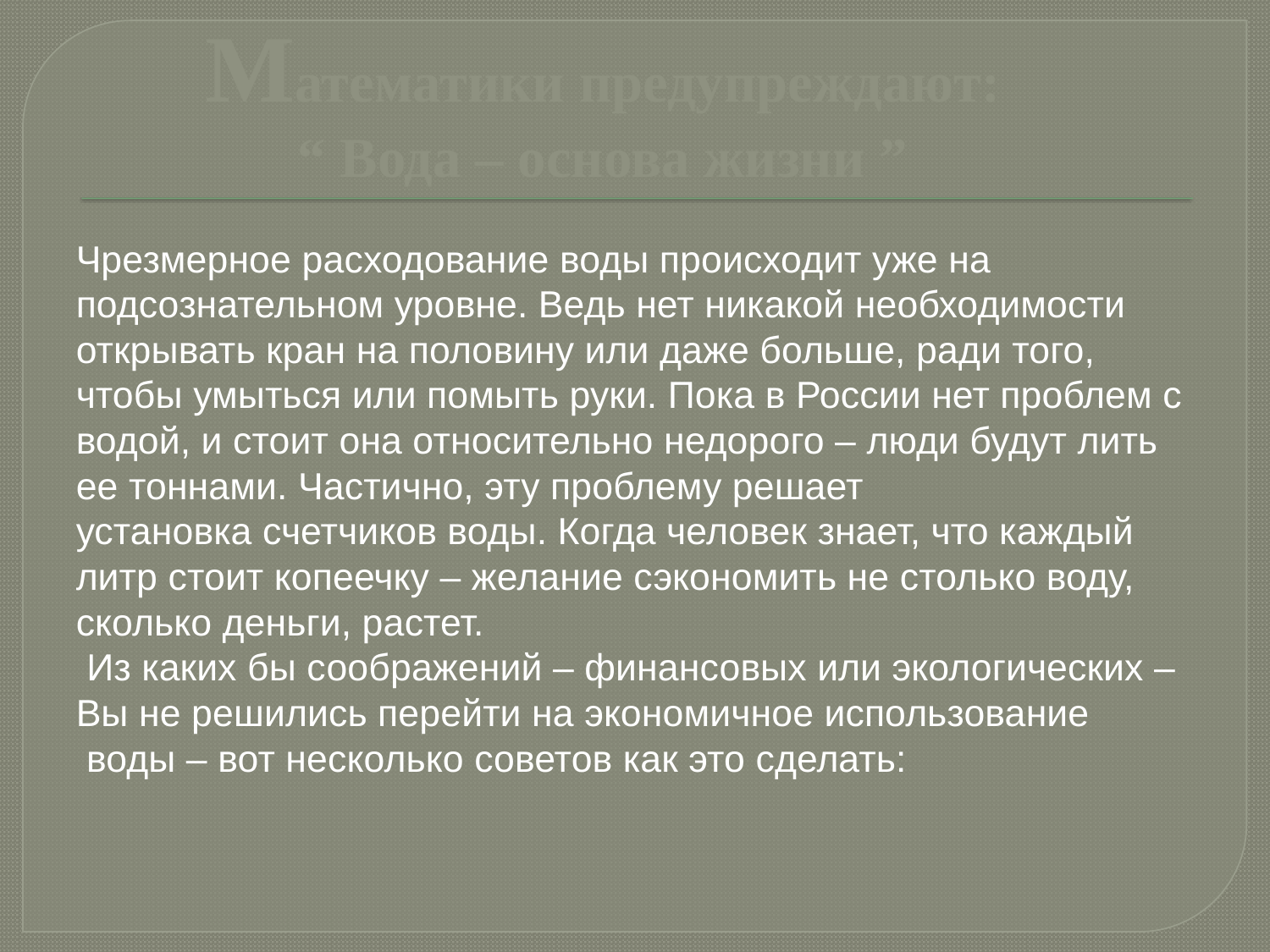

Математики предупреждают:
“ Вода – основа жизни ”
Чрезмерное расходование воды происходит уже на подсознательном уровне. Ведь нет никакой необходимости открывать кран на половину или даже больше, ради того, чтобы умыться или помыть руки. Пока в России нет проблем с водой, и стоит она относительно недорого – люди будут лить ее тоннами. Частично, эту проблему решает
установка счетчиков воды. Когда человек знает, что каждый литр стоит копеечку – желание сэкономить не столько воду, сколько деньги, растет.
 Из каких бы соображений – финансовых или экологических – Вы не решились перейти на экономичное использование  воды – вот несколько советов как это сделать: